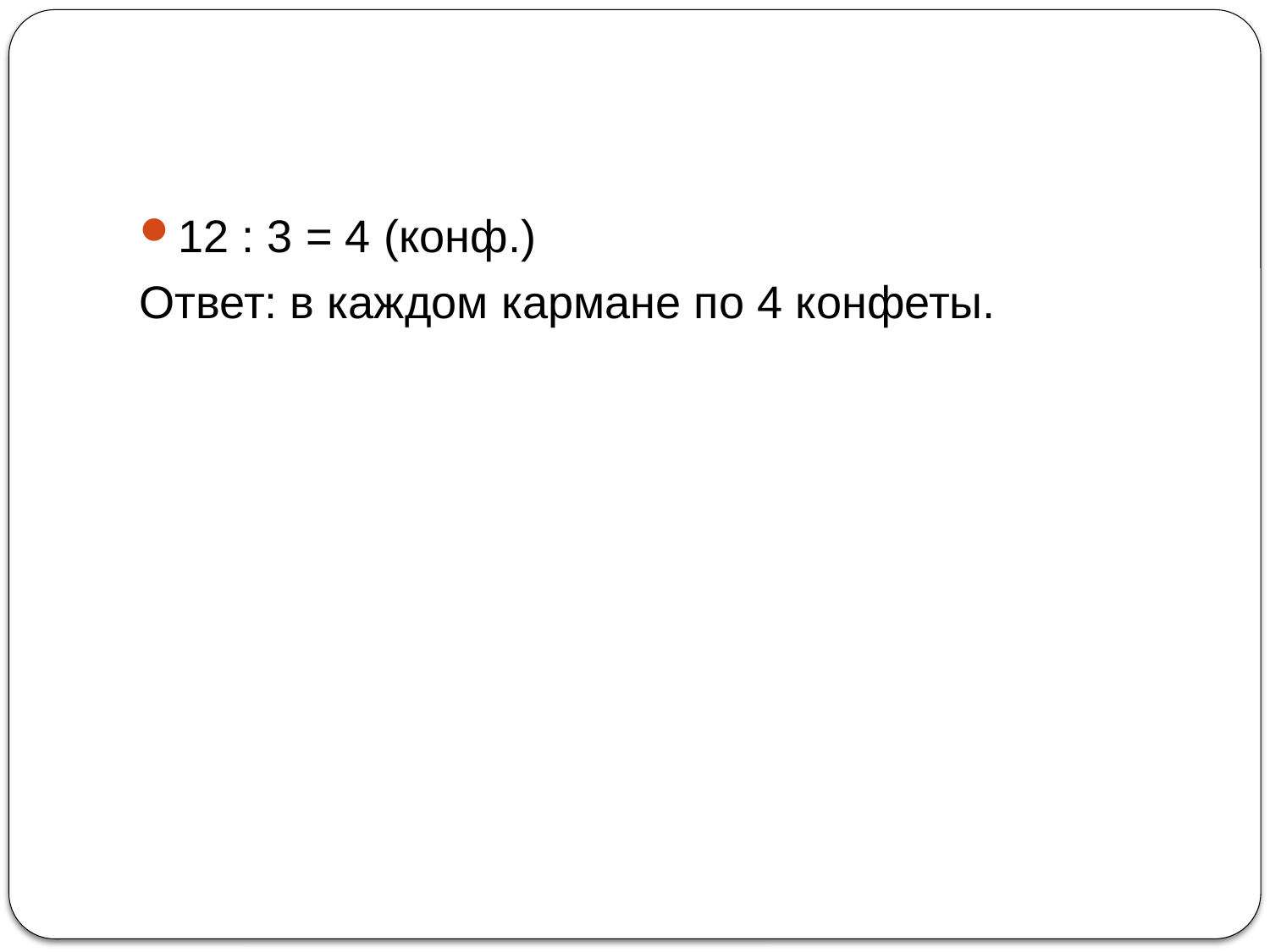

#
12 : 3 = 4 (конф.)
Ответ: в каждом кармане по 4 конфеты.